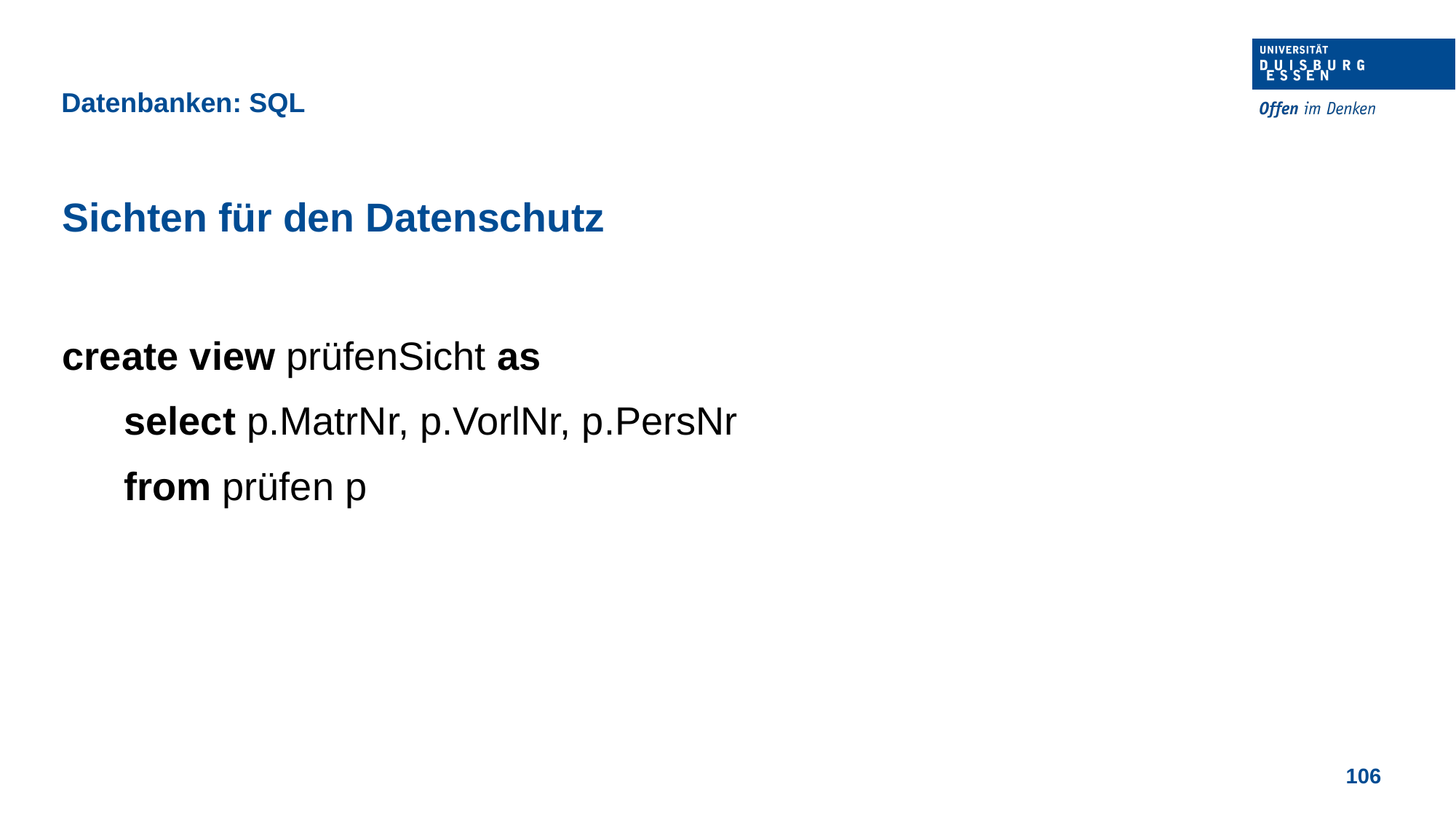

Datenbanken: SQL
Sichten für den Datenschutz

create view prüfenSicht as
	select p.MatrNr, p.VorlNr, p.PersNr
	from prüfen p
106